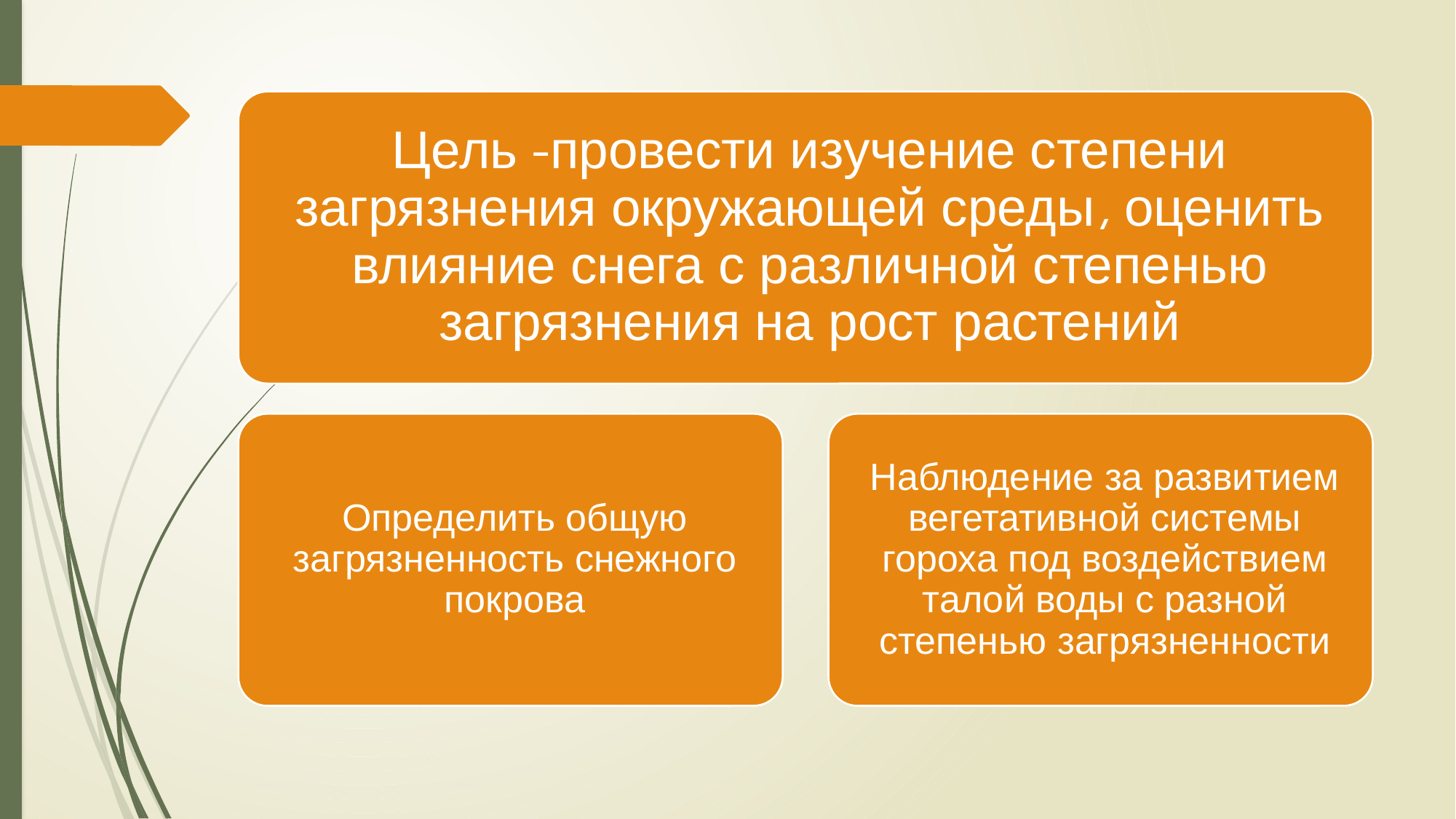

Цель -провести изучение степени загрязнения окружающей среды, оценить влияние снега с различной степенью загрязнения на рост растений
Определить общую загрязненность снежного покрова
Наблюдение за развитием вегетативной системы гороха под воздействием талой воды с разной степенью загрязненности